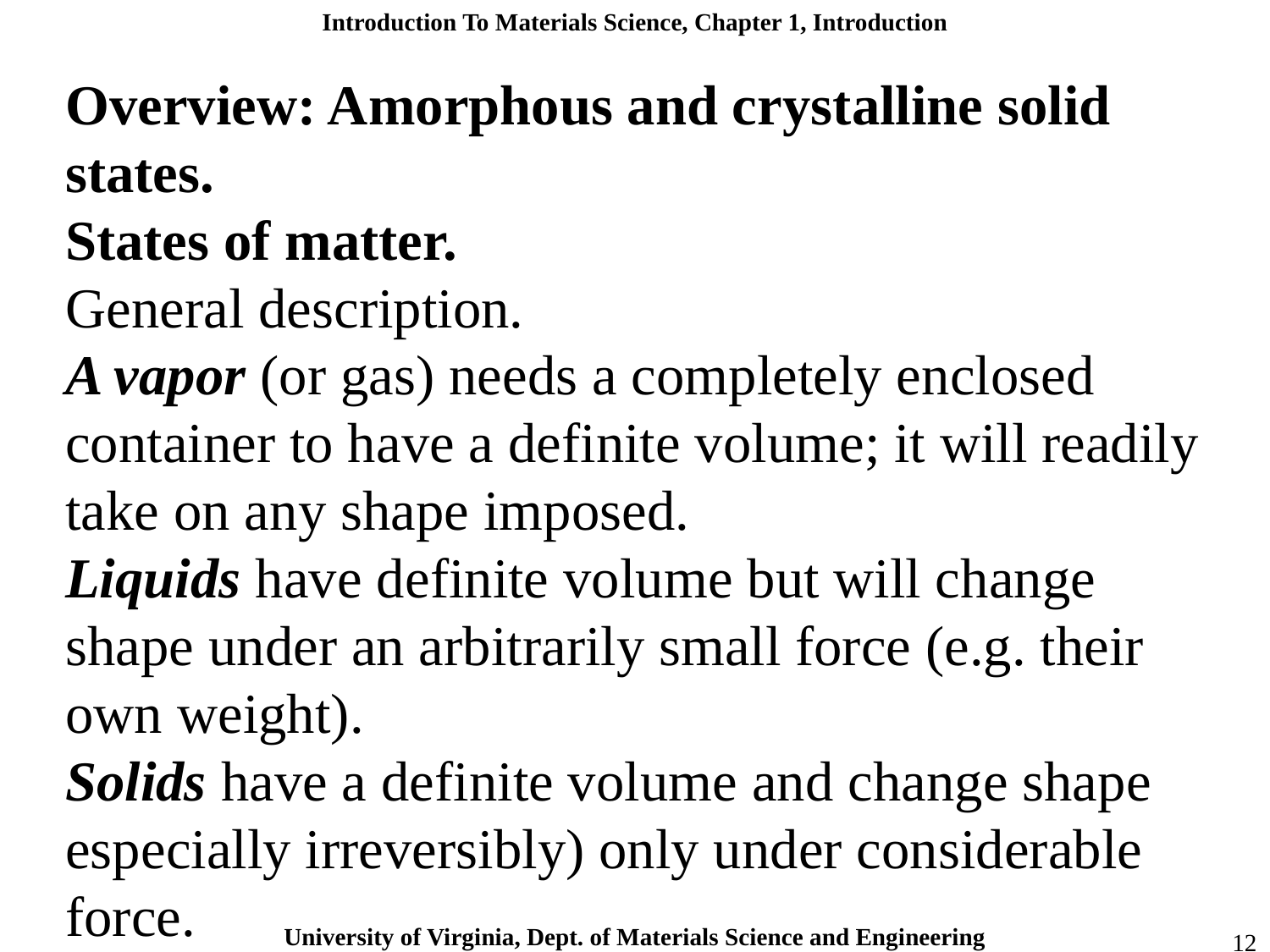

Overview: Amorphous and crystalline solid states.
States of matter.
General description.
A vapor (or gas) needs a completely enclosed container to have a definite volume; it will readily take on any shape imposed.
Liquids have definite volume but will change shape under an arbitrarily small force (e.g. their own weight).
Solids have a definite volume and change shape especially irreversibly) only under considerable force.
12